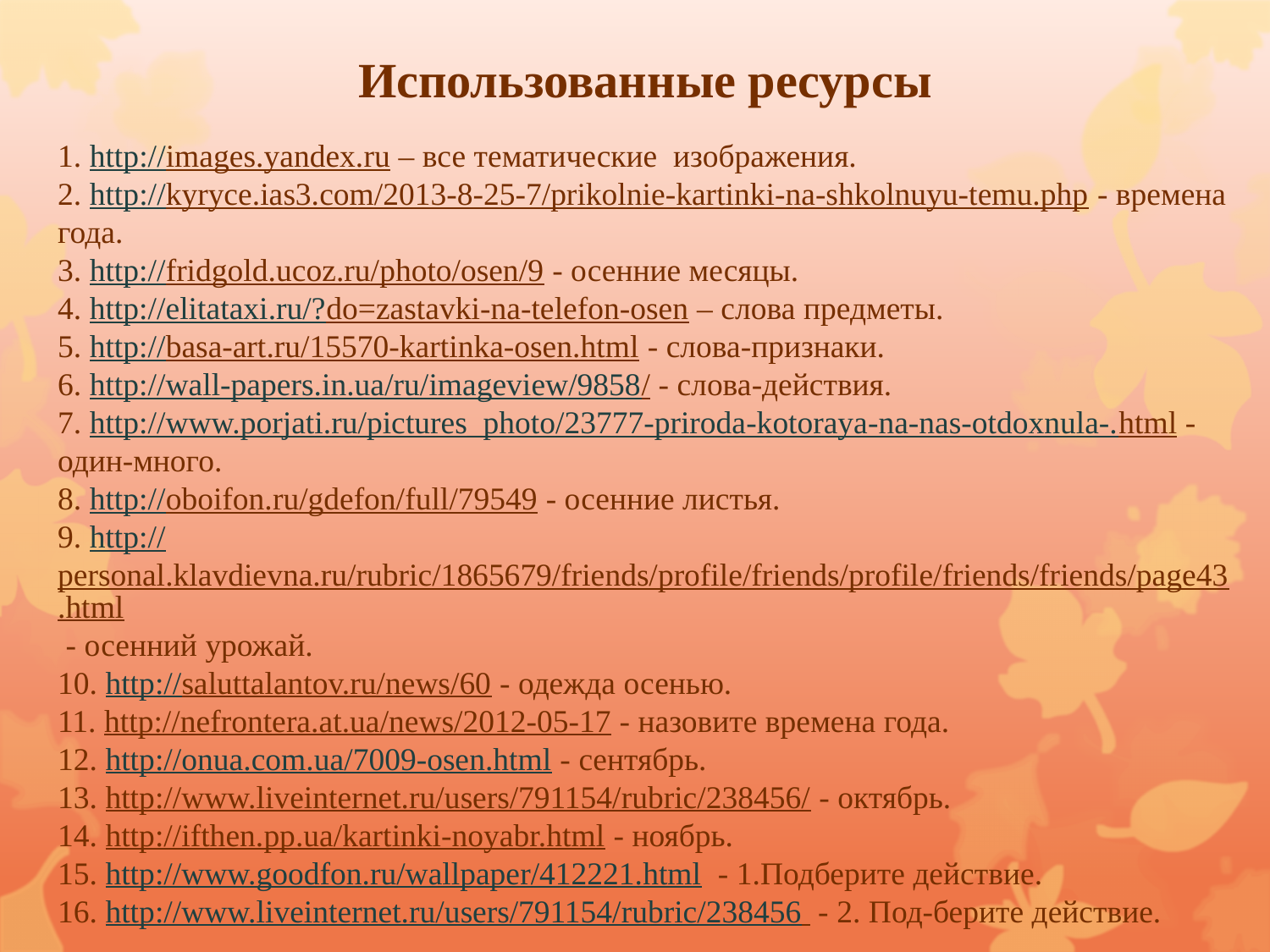

Использованные ресурсы
# 1. http://images.yandex.ru – все тематические  изображения. 2. http://kyryce.ias3.com/2013-8-25-7/prikolnie-kartinki-na-shkolnuyu-temu.php - времена года. 3. http://fridgold.ucoz.ru/photo/osen/9 - осенние месяцы. 4. http://elitataxi.ru/?do=zastavki-na-telefon-osen – слова предметы. 5. http://basa-art.ru/15570-kartinka-osen.html - слова-признаки. 6. http://wall-papers.in.ua/ru/imageview/9858/ - слова-действия. 7. http://www.porjati.ru/pictures_photo/23777-priroda-kotoraya-na-nas-otdoxnula-.html - один-много. 8. http://oboifon.ru/gdefon/full/79549 - осенние листья. 9. http://personal.klavdievna.ru/rubric/1865679/friends/profile/friends/profile/friends/friends/page43.html - осенний урожай. 10. http://saluttalantov.ru/news/60 - одежда осенью. 11. http://nefrontera.at.ua/news/2012-05-17 - назовите времена года. 12. http://onua.com.ua/7009-osen.html - сентябрь. 13. http://www.liveinternet.ru/users/791154/rubric/238456/ - октябрь. 14. http://ifthen.pp.ua/kartinki-noyabr.html - ноябрь. 15. http://www.goodfon.ru/wallpaper/412221.html  - 1.Подберите действие. 16. http://www.liveinternet.ru/users/791154/rubric/238456  - 2. Под-берите действие.